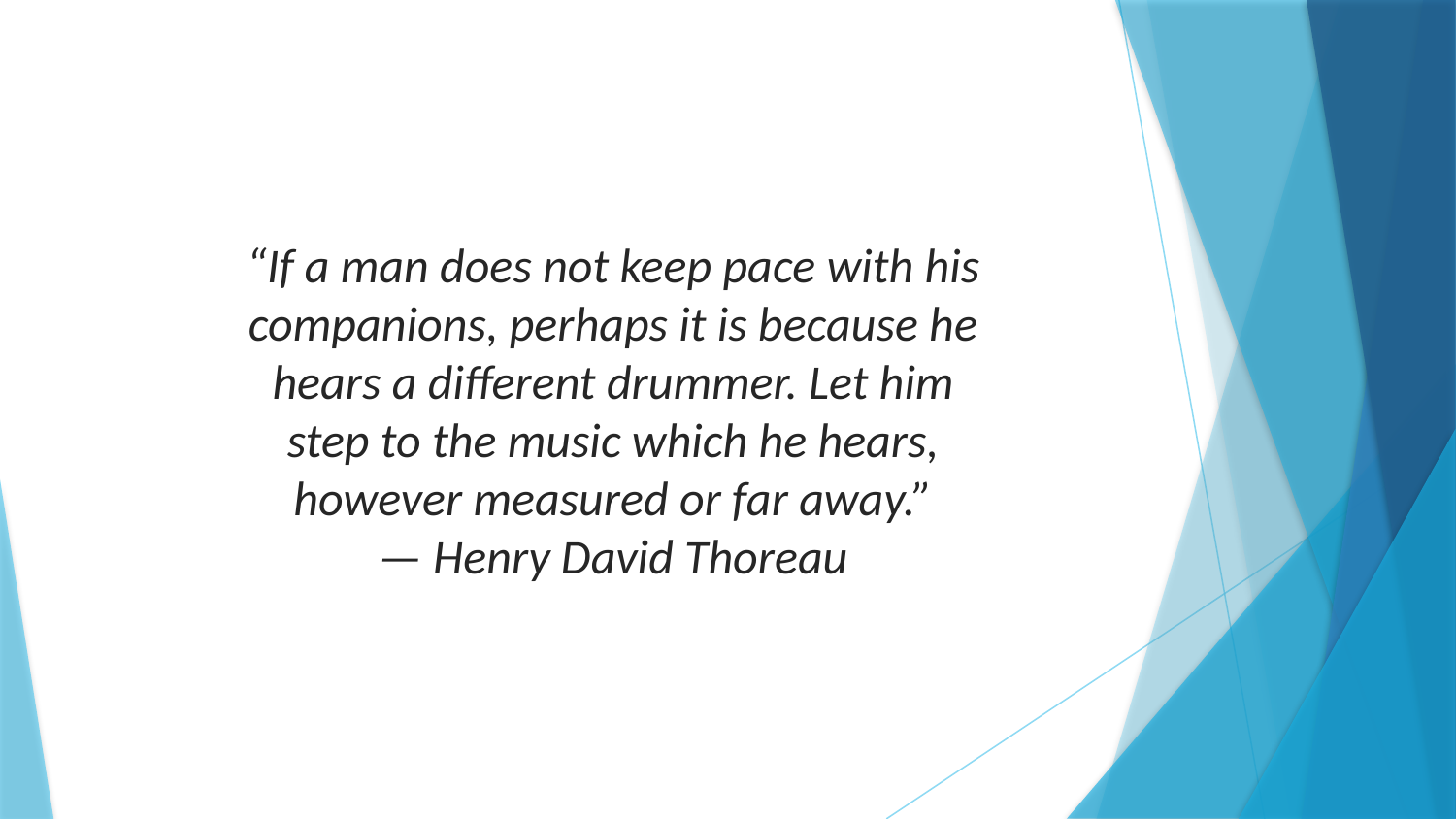

“If a man does not keep pace with his companions, perhaps it is because he hears a different drummer. Let him step to the music which he hears, however measured or far away.”
— Henry David Thoreau